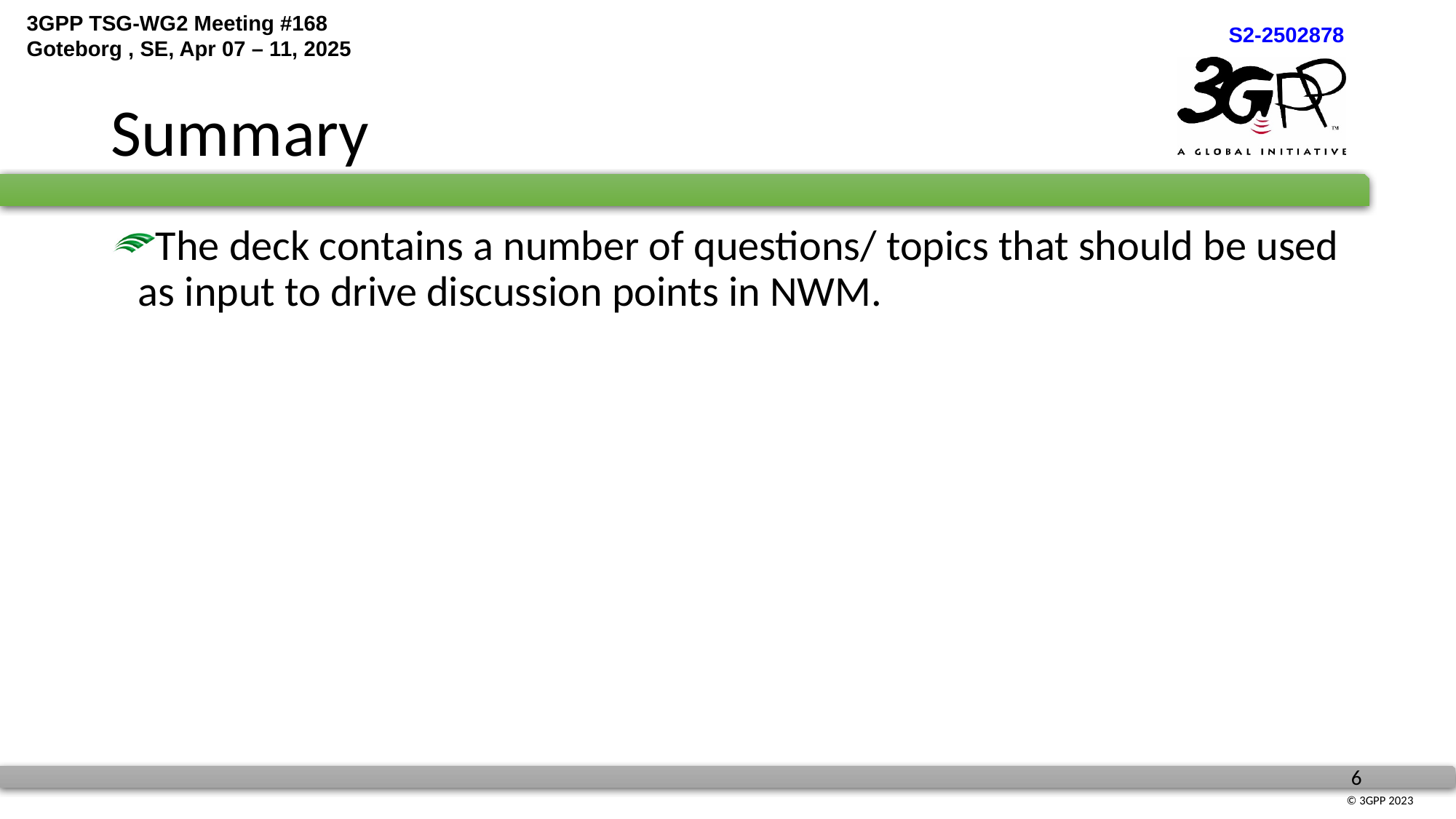

# Summary
The deck contains a number of questions/ topics that should be used as input to drive discussion points in NWM.